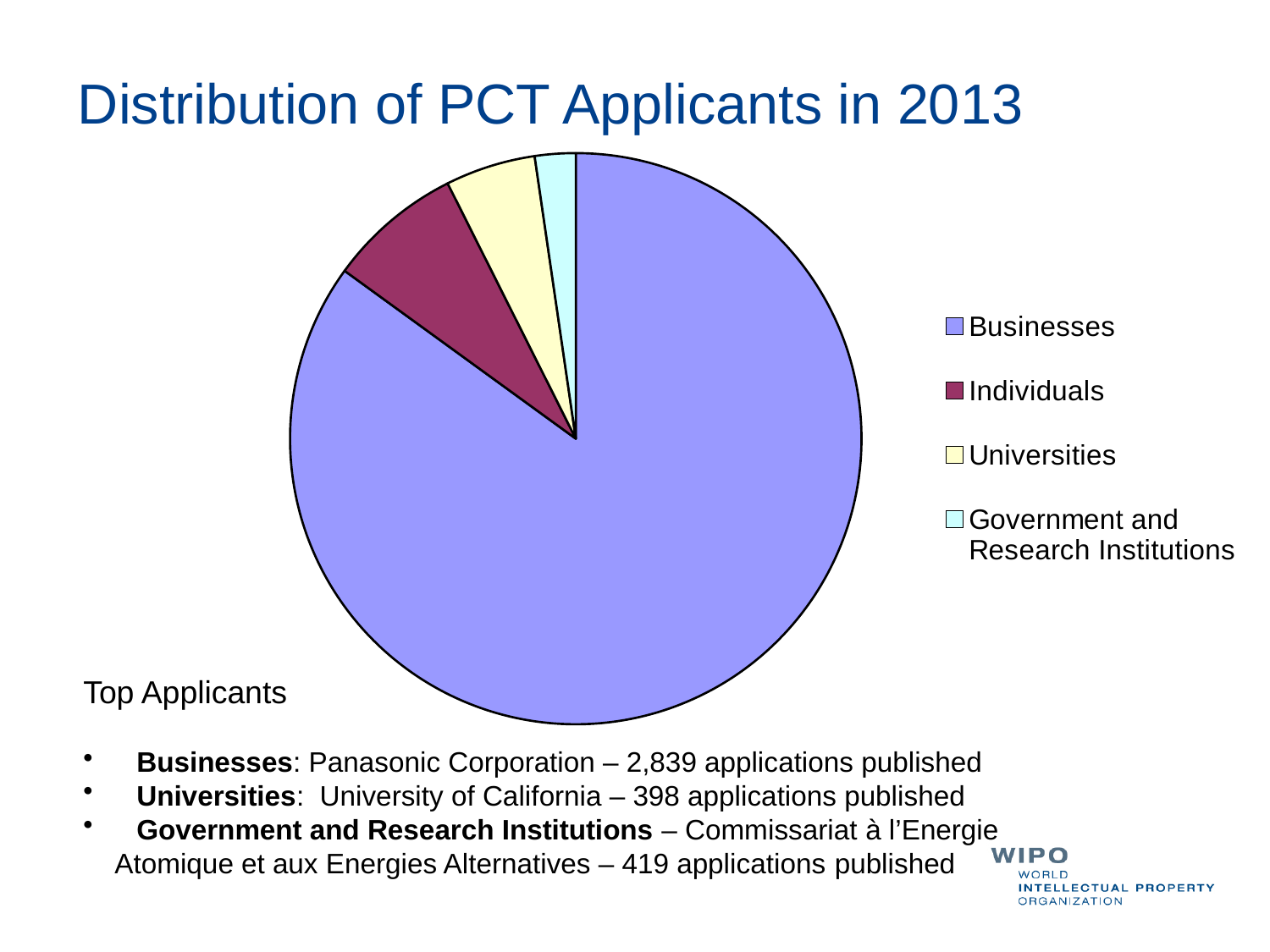

Distribution of PCT Applicants in 2013

### Chart

| Category |  |
|---|---|
| Businesses | 85.0 |
| Individuals | 7.6 |
| Universities | 5.1 |
| Government and Research Institutions | 2.3 |
Top Applicants

   Businesses: Panasonic Corporation – 2,839 applications published
   Universities:  University of California – 398 applications published
   Government and Research Institutions – Commissariat à l’Energie
    Atomique et aux Energies Alternatives – 419 applications published